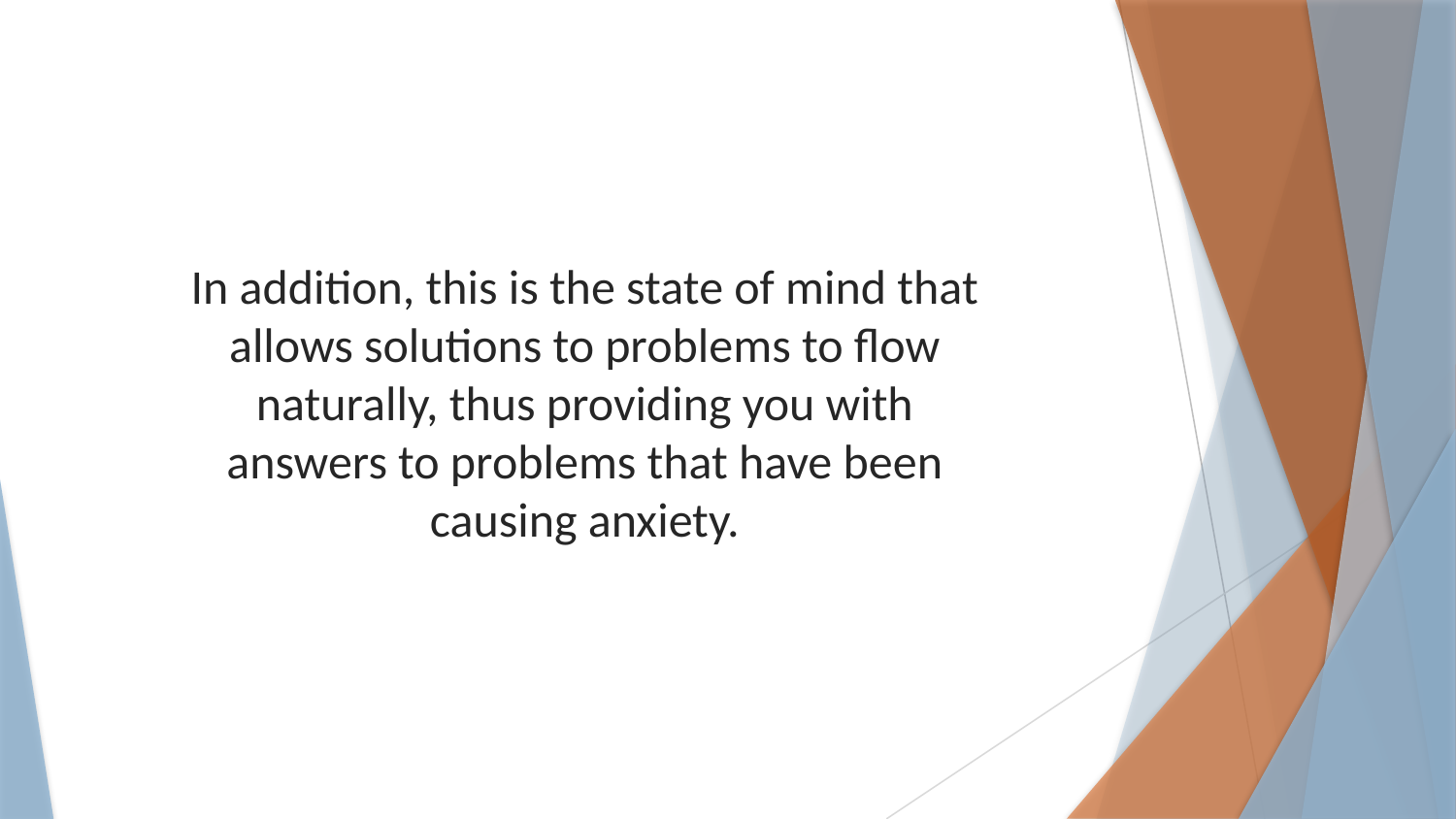

In addition, this is the state of mind that allows solutions to problems to flow naturally, thus providing you with answers to problems that have been causing anxiety.